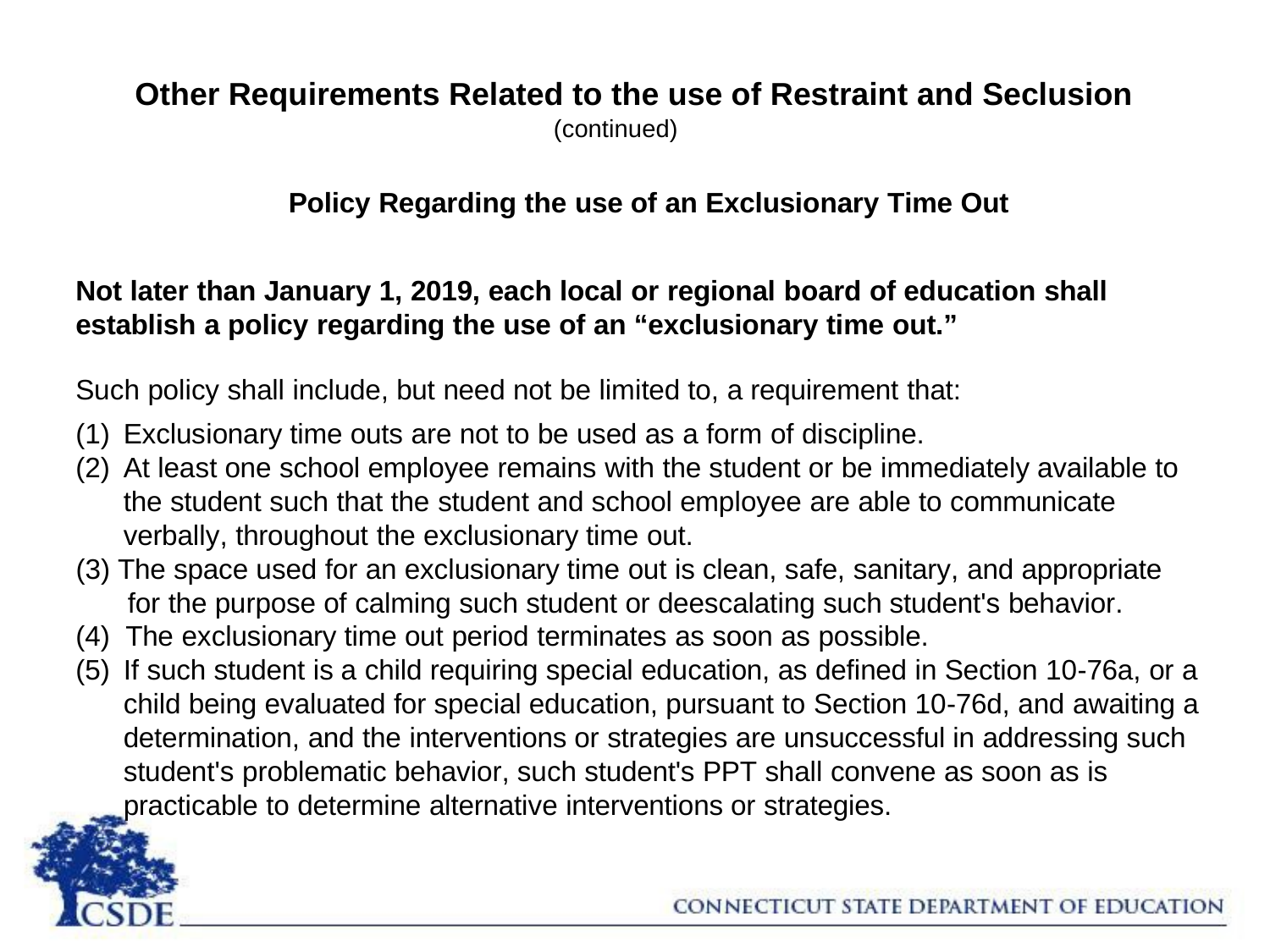

# Other Requirements Related to the use of Restraint and Seclusion
(continued)
Policy Regarding the use of an Exclusionary Time Out

Not later than January 1, 2019, each local or regional board of education shall establish a policy regarding the use of an “exclusionary time out.”

Such policy shall include, but need not be limited to, a requirement that:
Exclusionary time outs are not to be used as a form of discipline.
At least one school employee remains with the student or be immediately available to the student such that the student and school employee are able to communicate verbally, throughout the exclusionary time out.
The space used for an exclusionary time out is clean, safe, sanitary, and appropriate
for the purpose of calming such student or deescalating such student's behavior.
The exclusionary time out period terminates as soon as possible.
If such student is a child requiring special education, as defined in Section 10-76a, or a child being evaluated for special education, pursuant to Section 10-76d, and awaiting a determination, and the interventions or strategies are unsuccessful in addressing such student's problematic behavior, such student's PPT shall convene as soon as is practicable to determine alternative interventions or strategies.